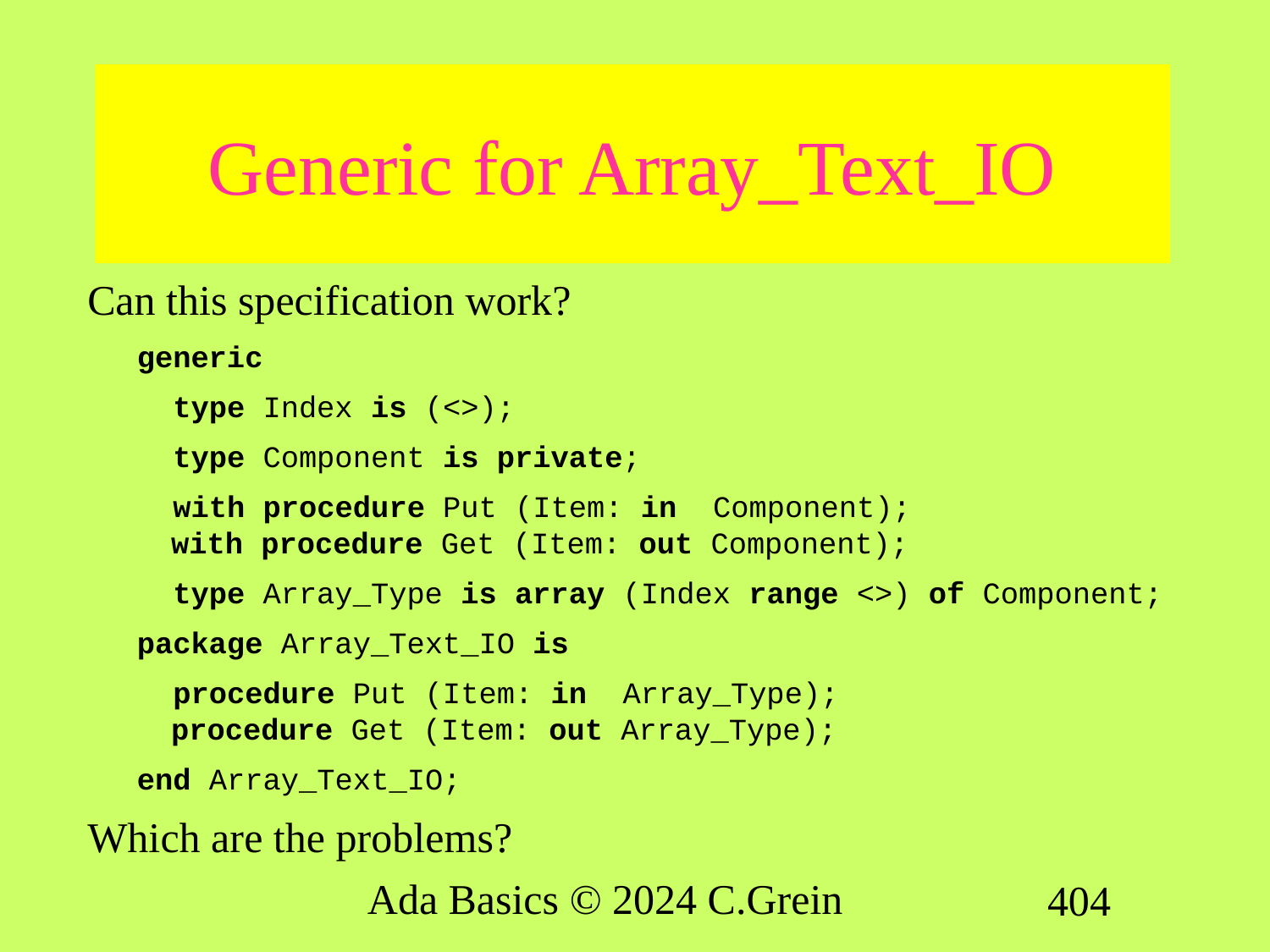

# Generic for Array_Text_IO
Can this specification work?
generic
  type Index is (<>);
  type Component is private;
  with procedure Put (Item: in  Component);
  with procedure Get (Item: out Component);
  type Array_Type is array (Index range <>) of Component;
package Array_Text_IO is
  procedure Put (Item: in  Array_Type);
  procedure Get (Item: out Array_Type);
end Array_Text_IO;
Which are the problems?
Ada Basics © 2024 C.Grein
404